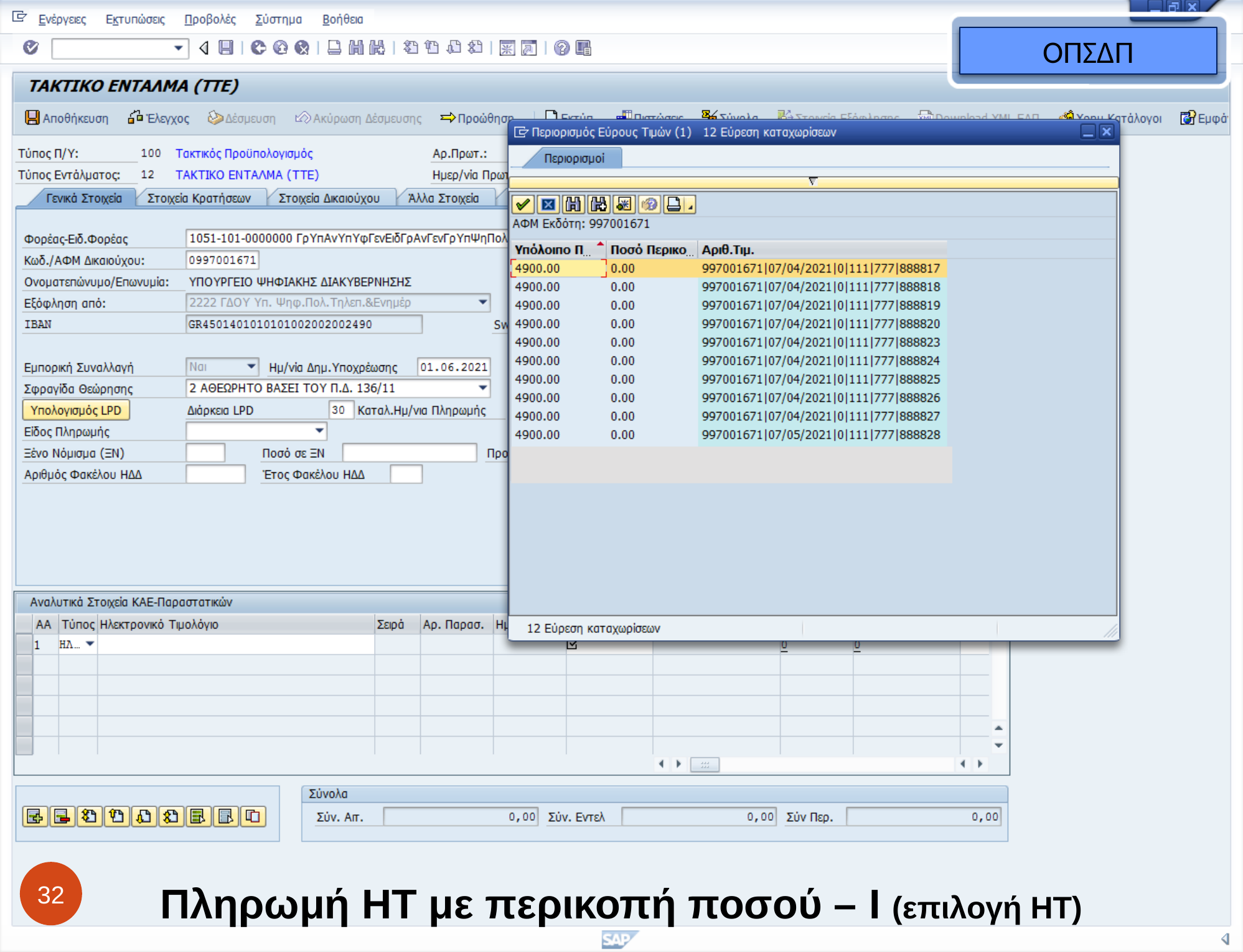

ΟΠΣΔΠ

32
Πληρωμή ΗΤ με περικοπή ποσού – I (επιλογή ΗΤ)